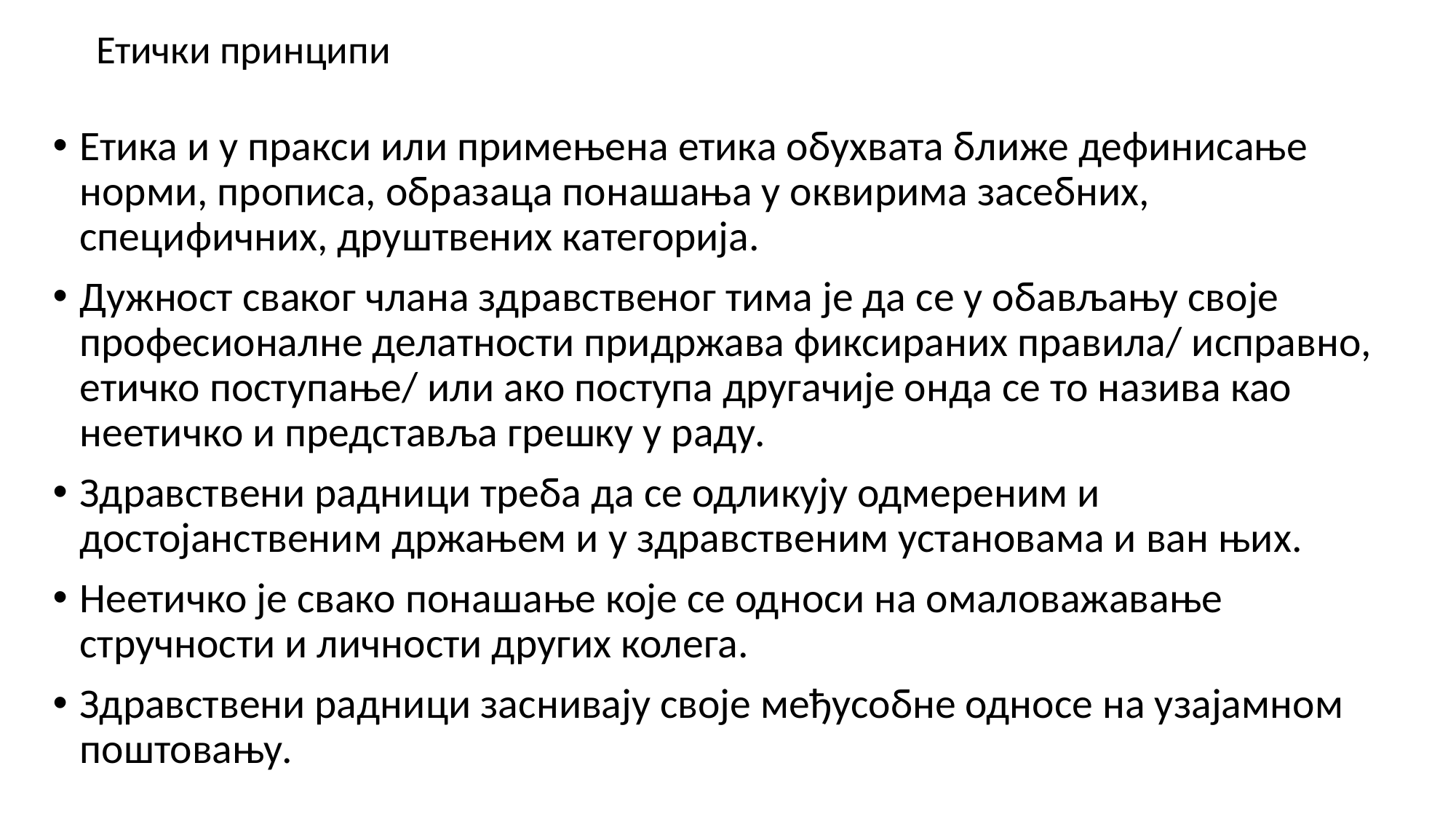

# Етички принципи
Етика и у пракси или примењена етика обухвата ближе дефинисање норми, прописа, образаца понашања у оквирима засебних, специфичних, друштвених категорија.
Дужност сваког члана здравственог тима је да се у обављању своје професионалне делатности придржава фиксираних правила/ исправно, етичко поступање/ или ако поступа другачије онда се то назива као неетичко и представља грешку у раду.
Здравствени радници треба да се одликују одмереним и достојанственим држањем и у здравственим установама и ван њих.
Неетичко је свако понашање које се односи на омаловажавање стручности и личности других колега.
Здравствени радници заснивају своје међусобне односе на узајамном поштовању.